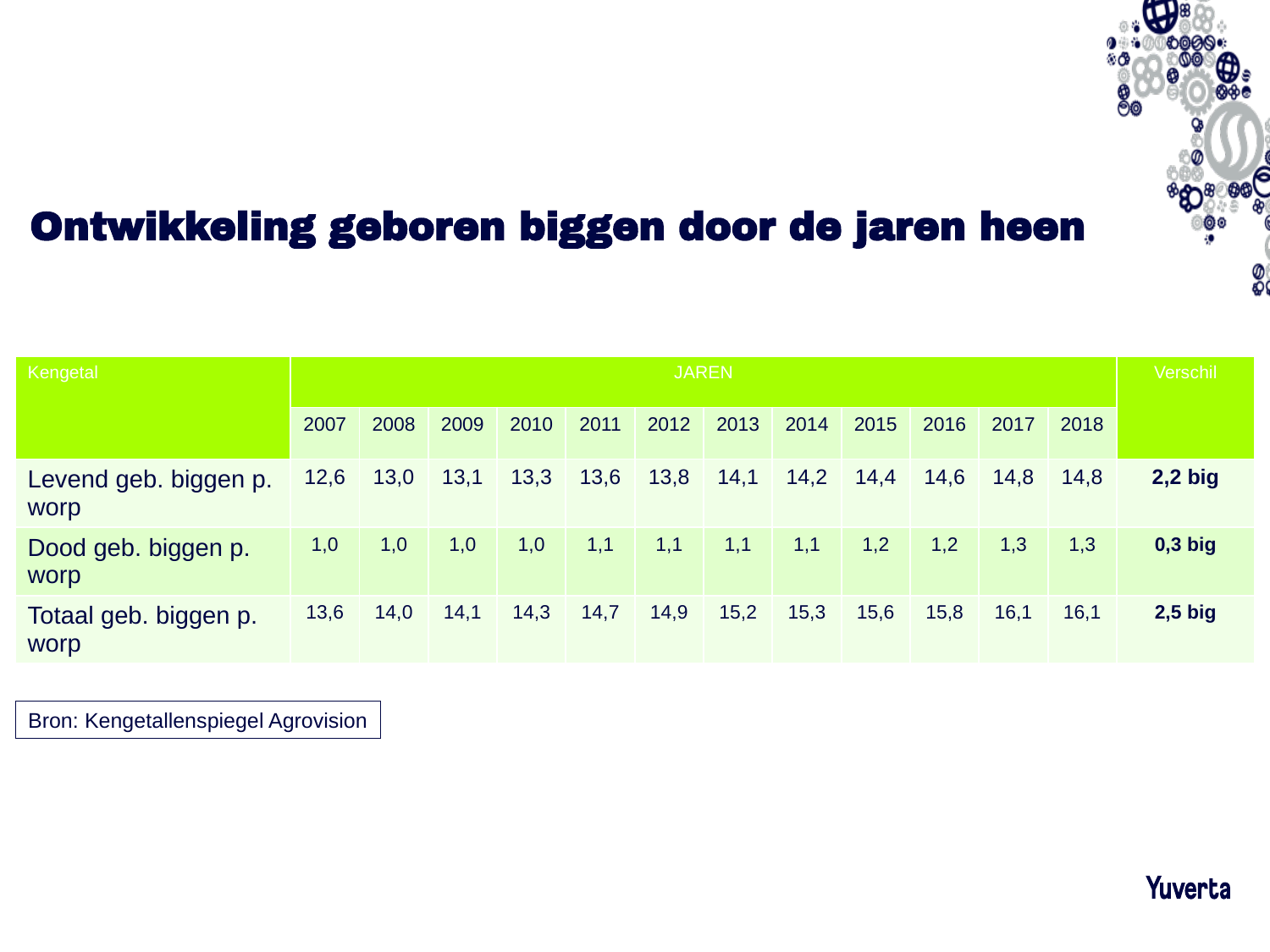

# Ontwikkeling geboren biggen door de jaren heen
| Kengetal | JAREN |  |  |  |  |  |  |  |  |  |  |  | Verschil |
| --- | --- | --- | --- | --- | --- | --- | --- | --- | --- | --- | --- | --- | --- |
|  | 2007 | 2008 | 2009 | 2010 | 2011 | 2012 | 2013 | 2014 | 2015 | 2016 | 2017 | 2018 |  |
| Levend geb. biggen p. worp | 12,6 | 13,0 | 13,1 | 13,3 | 13,6 | 13,8 | 14,1 | 14,2 | 14,4 | 14,6 | 14,8 | 14,8 | 2,2 big |
| Dood geb. biggen p. worp | 1,0 | 1,0 | 1,0 | 1,0 | 1,1 | 1,1 | 1,1 | 1,1 | 1,2 | 1,2 | 1,3 | 1,3 | 0,3 big |
| Totaal geb. biggen p. worp | 13,6 | 14,0 | 14,1 | 14,3 | 14,7 | 14,9 | 15,2 | 15,3 | 15,6 | 15,8 | 16,1 | 16,1 | 2,5 big |
Bron: Kengetallenspiegel Agrovision